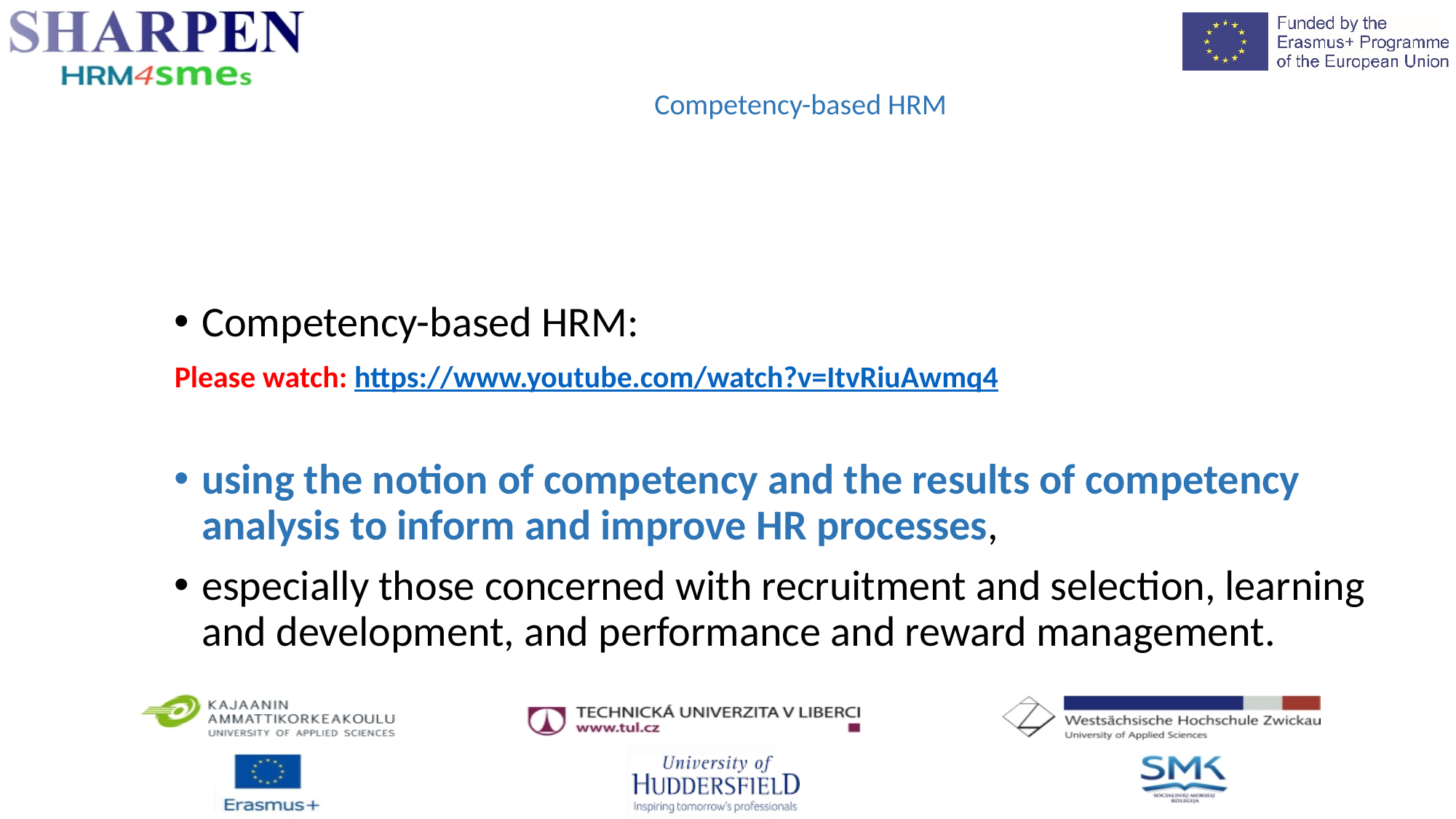

# Competency-based HRM
Competency-based HRM:
Please watch: https://www.youtube.com/watch?v=ItvRiuAwmq4

using the notion of competency and the results of competency analysis to inform and improve HR processes,
especially those concerned with recruitment and selection, learning and development, and performance and reward management.